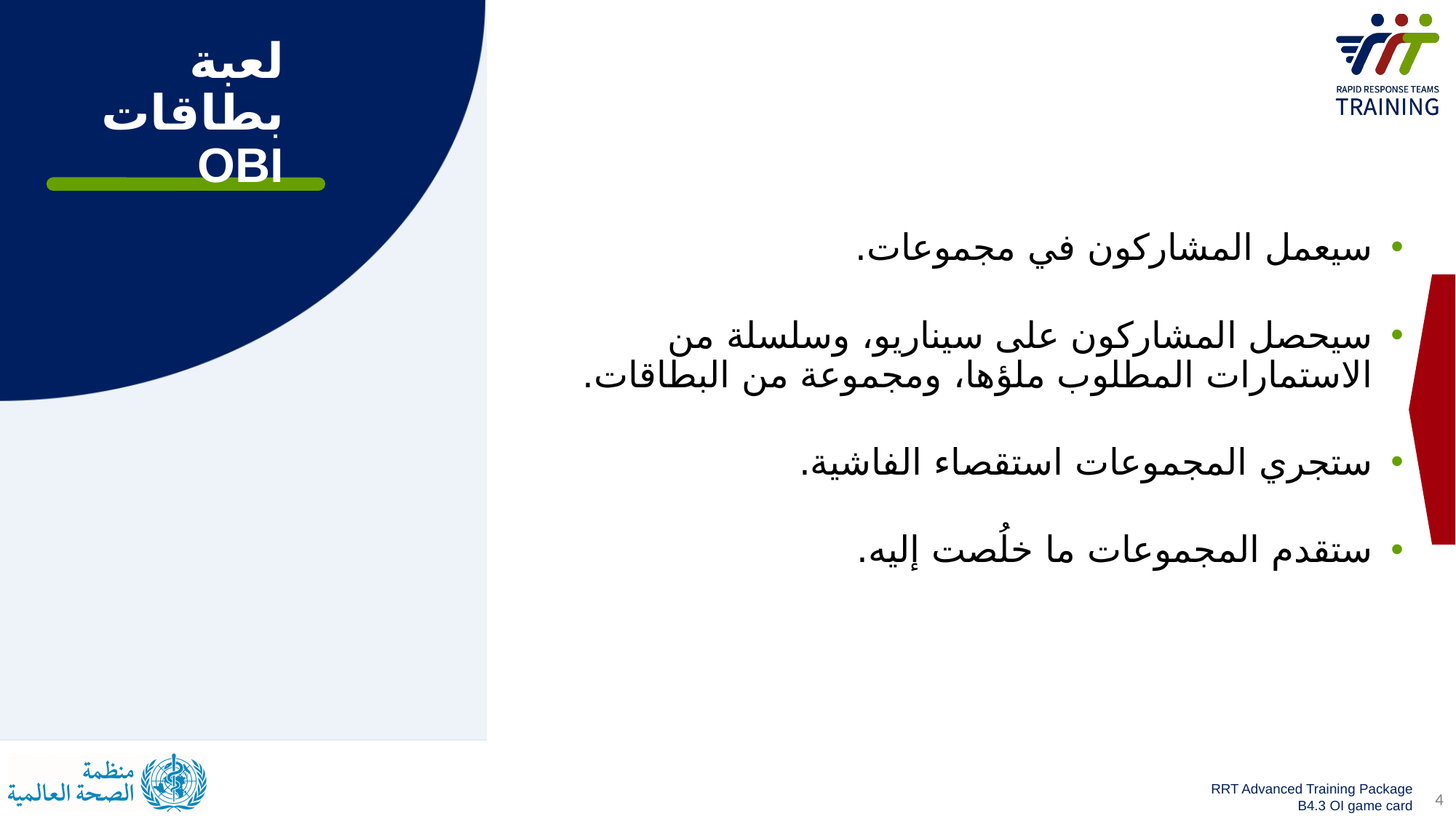

# لعبة بطاقات OBI
سيعمل المشاركون في مجموعات.

سيحصل المشاركون على سيناريو، وسلسلة من الاستمارات المطلوب ملؤها، ومجموعة من البطاقات.

ستجري المجموعات استقصاء الفاشية.

ستقدم المجموعات ما خلُصت إليه.